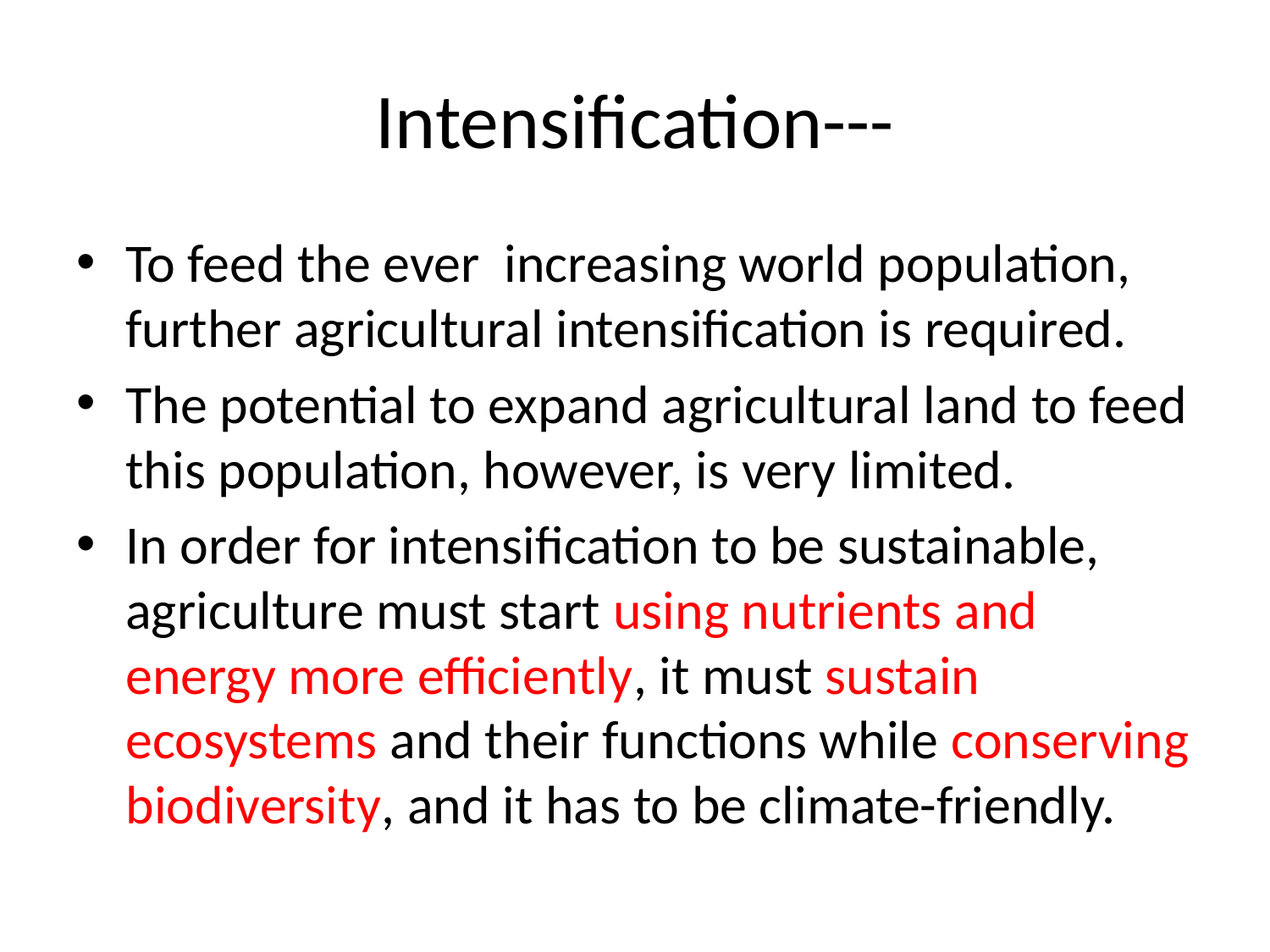

# Intensification---
To feed the ever  increasing world population, further agricultural intensification is required.
The potential to expand agricultural land to feed this population, however, is very limited.
In order for intensification to be sustainable, agriculture must start using nutrients and energy more efficiently, it must sustain ecosystems and their functions while conserving biodiversity, and it has to be climate-friendly.